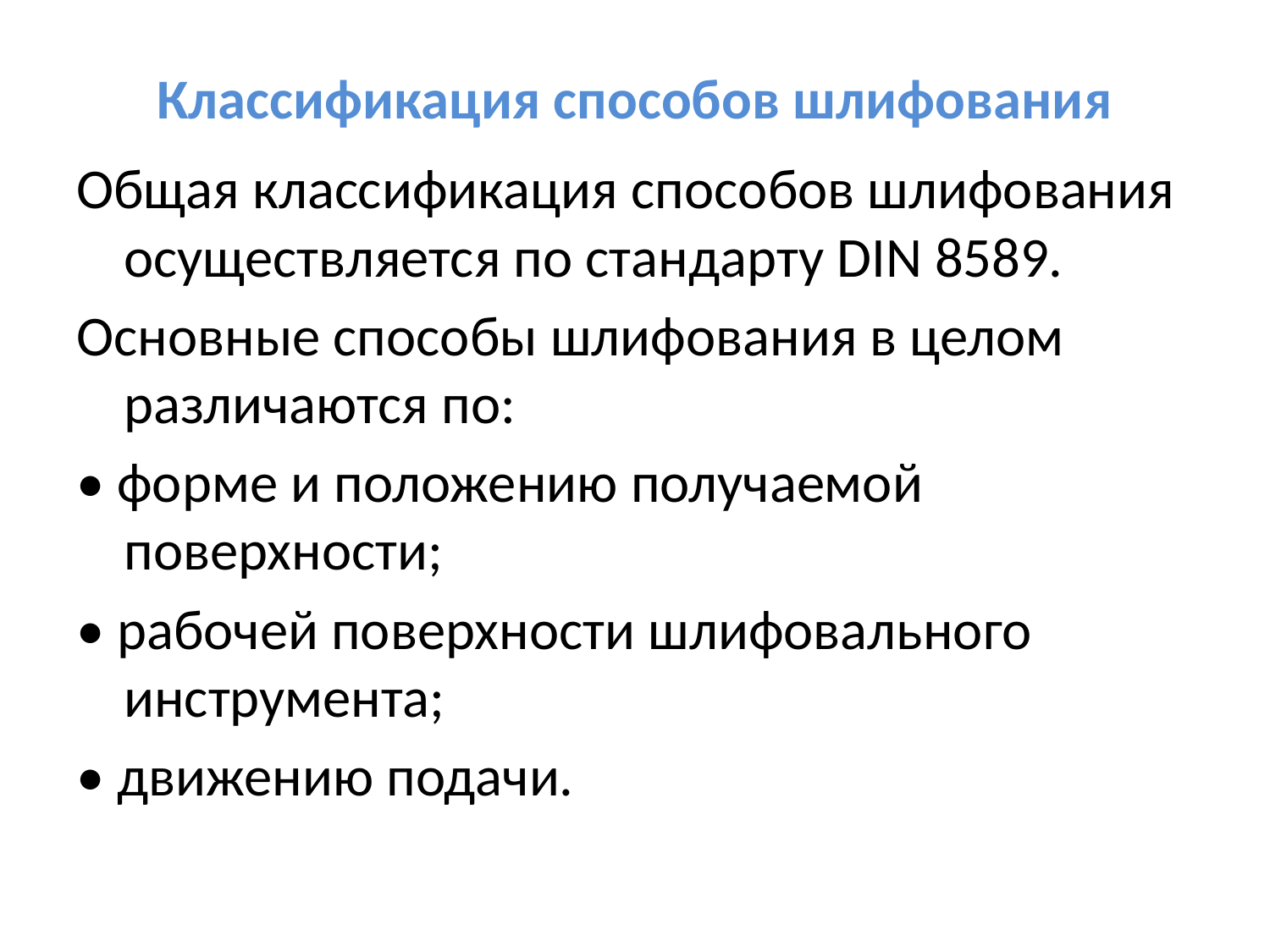

# Классификация способов шлифования
Общая классификация способов шлифования осуществляется по стандарту DIN 8589.
Основные способы шлифования в целом различаются по:
• форме и положению получаемой поверхности;
• рабочей поверхности шлифовального инструмента;
• движению подачи.